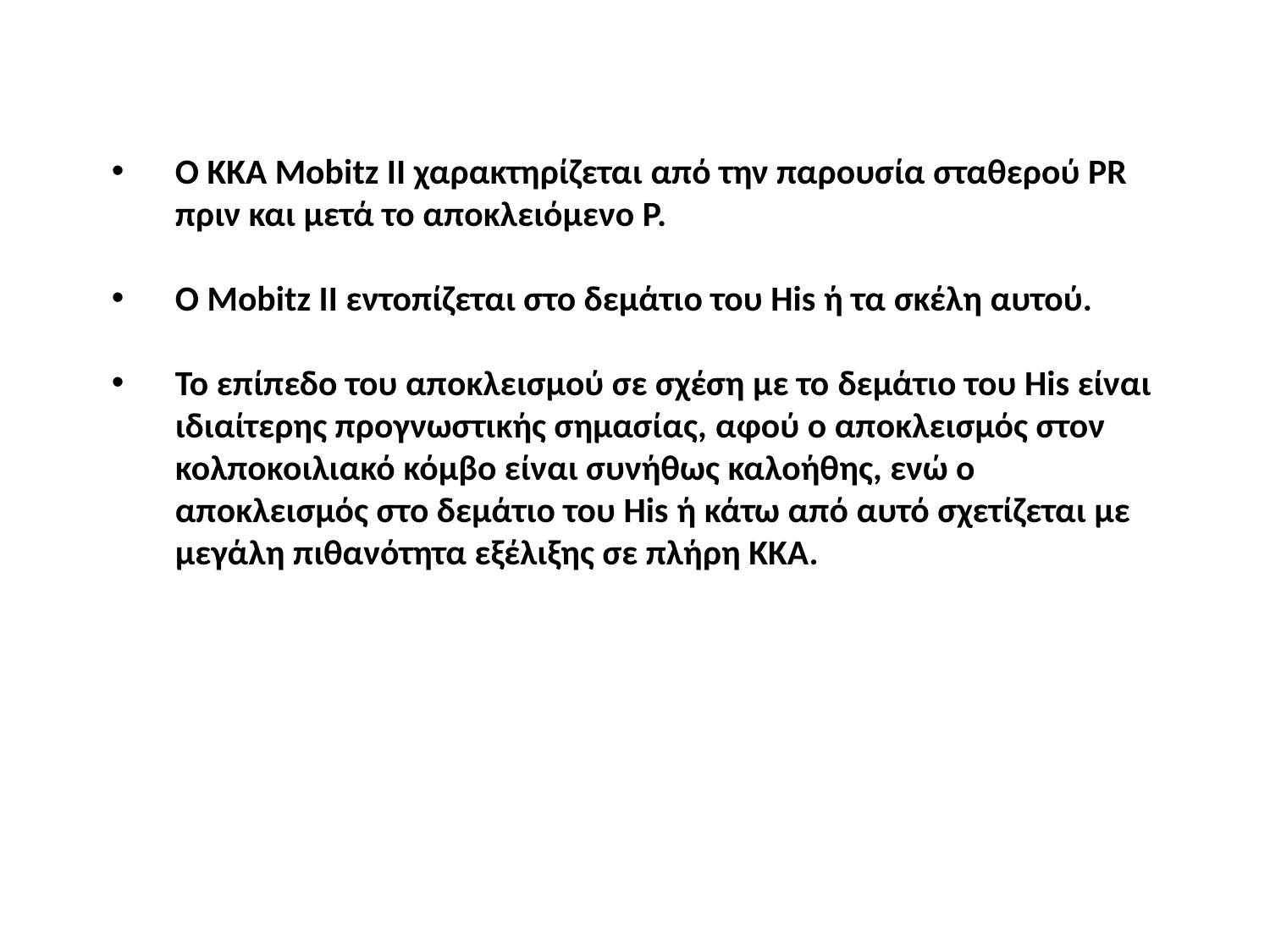

Ο ΚΚΑ Mobitz II χαρακτηρίζεται από την παρουσία σταθερού PR πριν και μετά το αποκλειόμενο Ρ.

Ο Mobitz II εντοπίζεται στο δεμάτιο του His ή τα σκέλη αυτού.

Το επίπεδο του αποκλεισμού σε σχέση με το δεμάτιο του His είναι ιδιαίτερης προγνωστικής σημασίας, αφού ο αποκλεισμός στον κολποκοιλιακό κόμβο είναι συνήθως καλοήθης, ενώ ο αποκλεισμός στο δεμάτιο του Ηis ή κάτω από αυτό σχετίζεται με μεγάλη πιθανότητα εξέλιξης σε πλήρη ΚΚΑ.